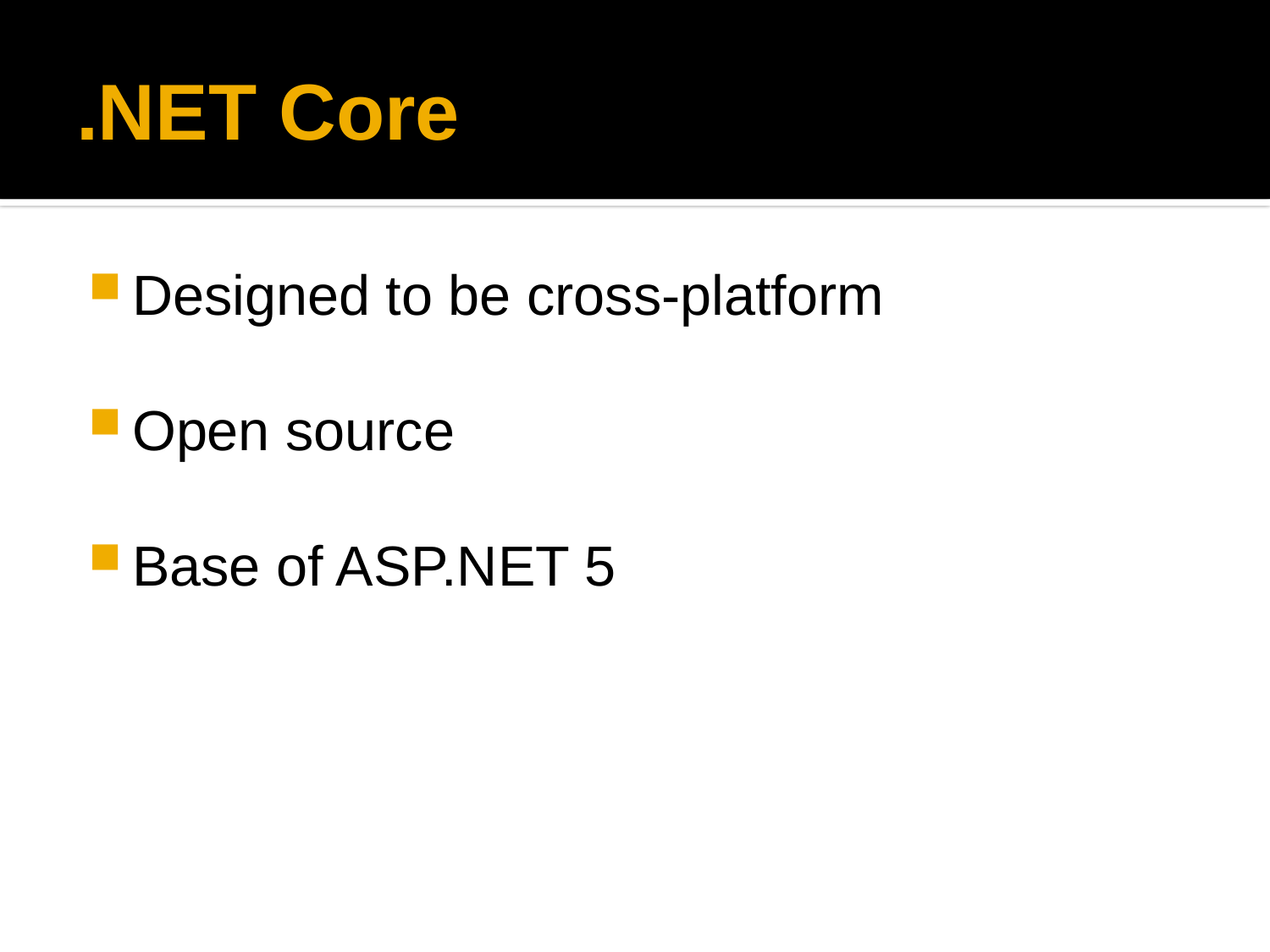

# .NET Core
Designed to be cross-platform

Open source

Base of ASP.NET 5